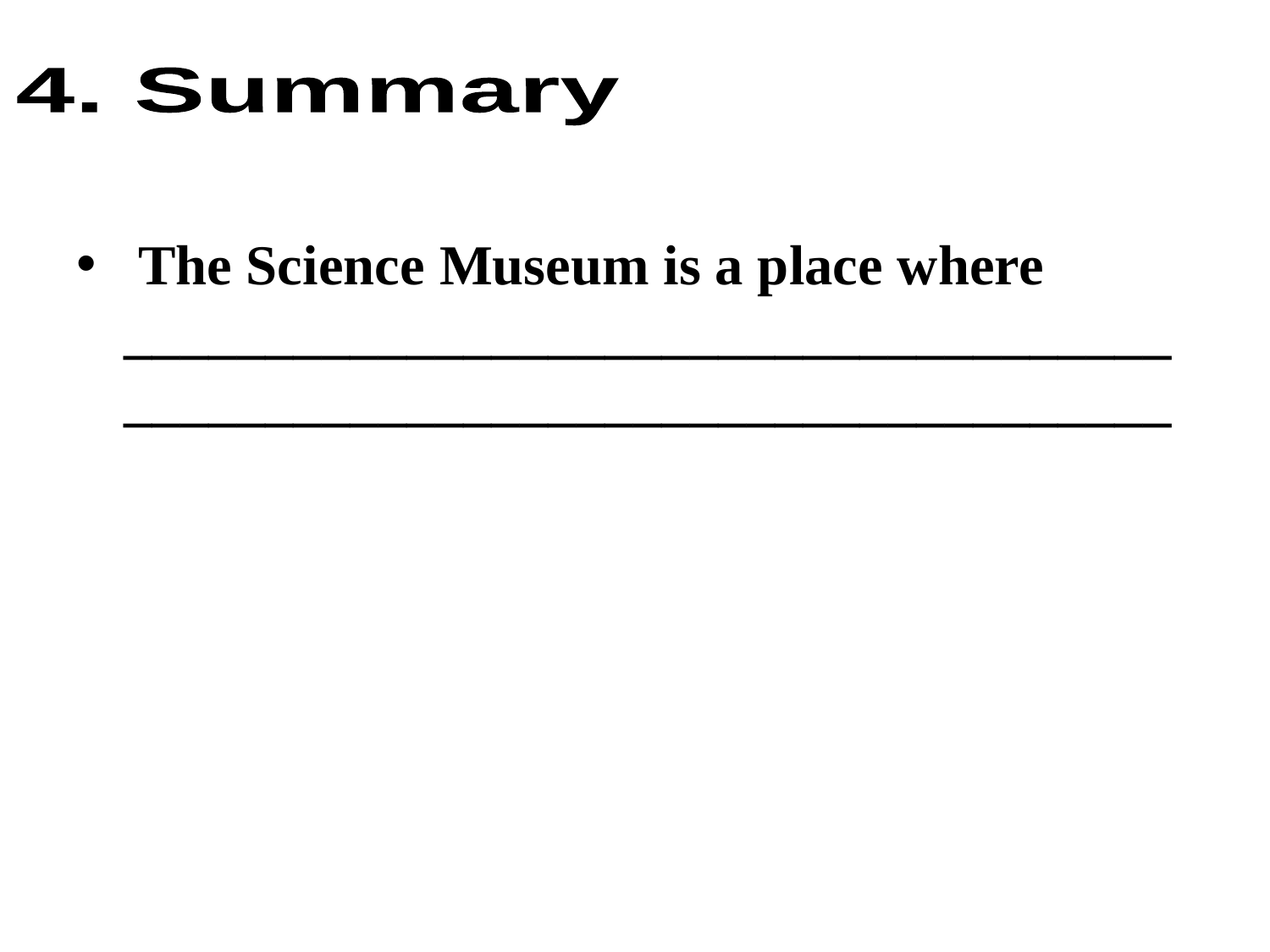

4. Summary
 The Science Museum is a place where __________________________________________________________________________